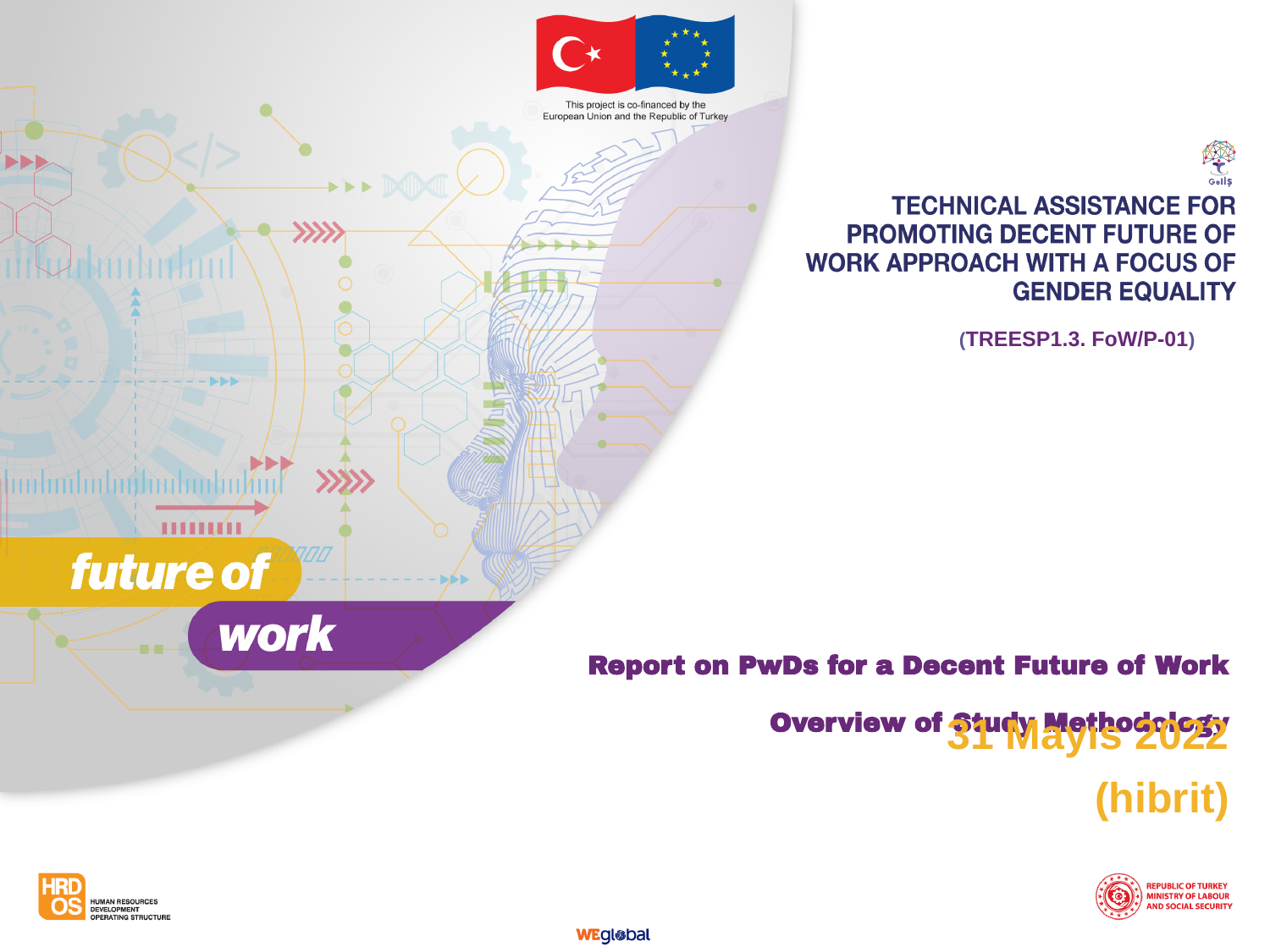

(TREESP1.3. FoW/P-01)
# Report on PwDs for a Decent Future of Work Overview of Study Methodology
31 Mayıs 2022
(hibrit)